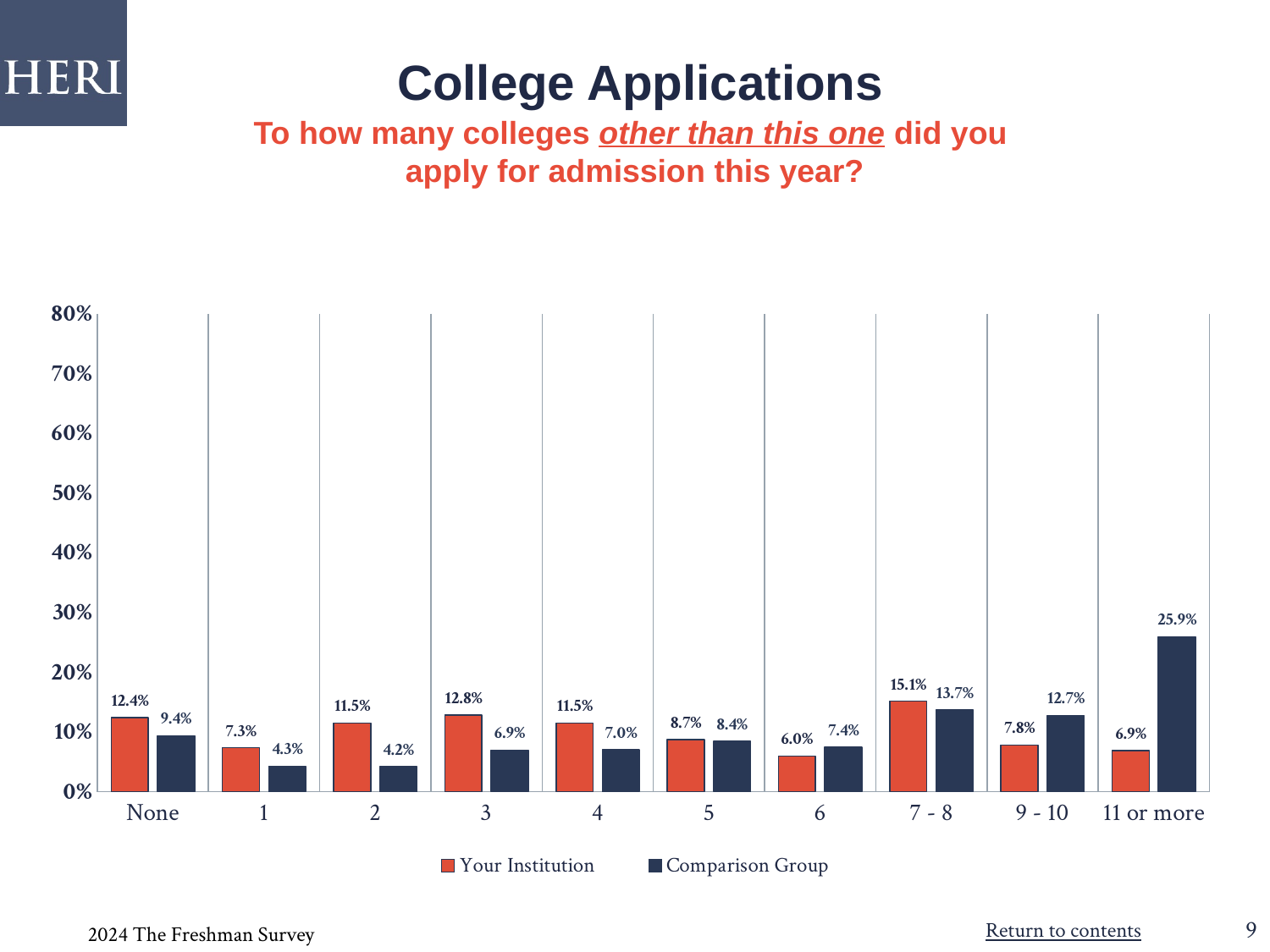

# College Applications
To how many colleges other than this one did you
apply for admission this year?

### Chart: Sex

| Category |
|---|

### Chart

| Category | Your Institution | Comparison Group |
|---|---|---|
| None | 0.1239 | 0.0937 |
| 1 | 0.0734 | 0.0427 |
| 2 | 0.1147 | 0.0421 |
| 3 | 0.1284 | 0.0694 |
| 4 | 0.1147 | 0.0705 |
| 5 | 0.0872 | 0.0842 |
| 6 | 0.0596 | 0.0741 |
| 7 - 8 | 0.1514 | 0.1369 |
| 9 - 10 | 0.078 | 0.1274 |
| 11 or more | 0.0688 | 0.259 |
2024 The Freshman Survey
Return to contents
9